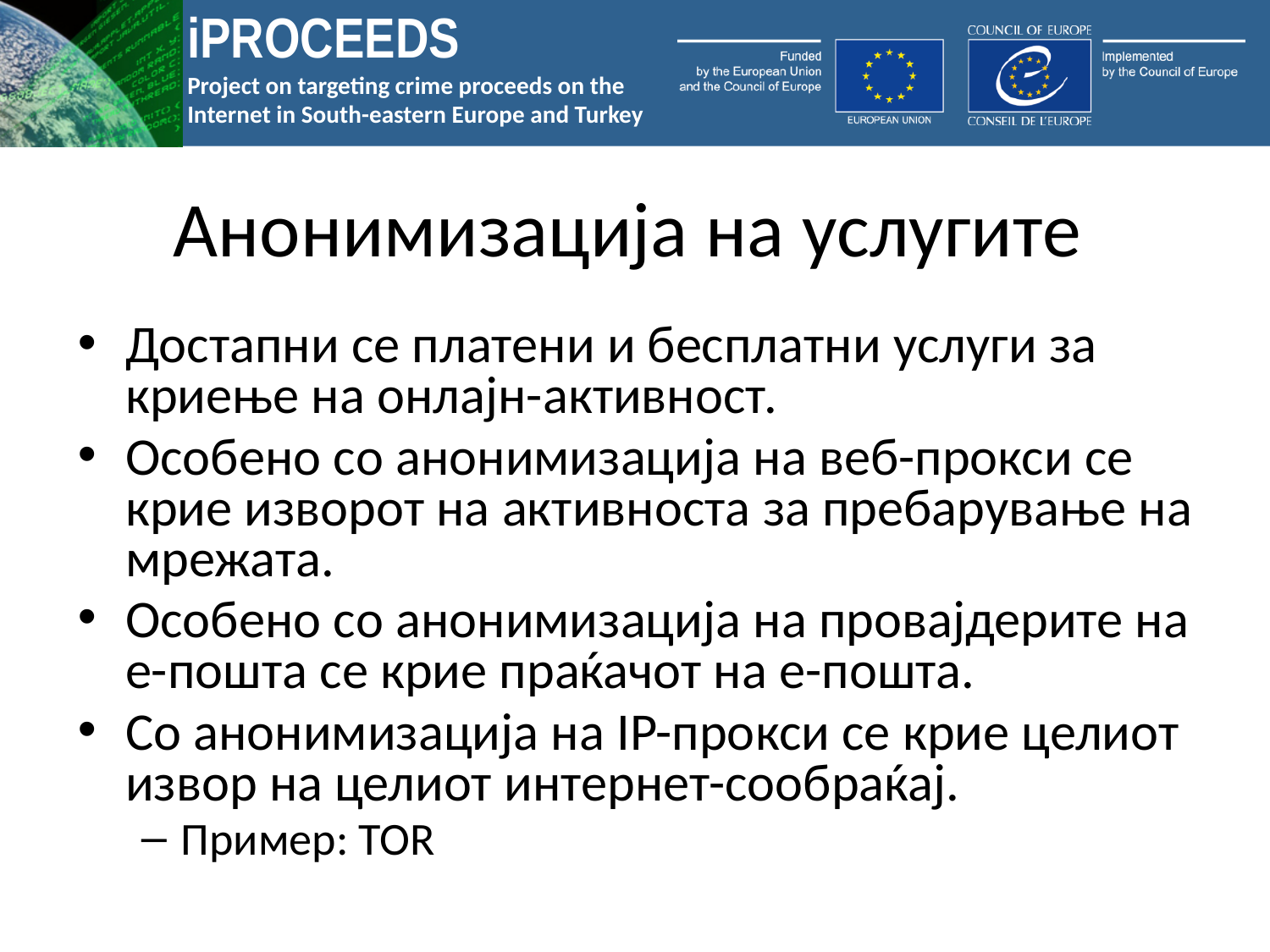

# Анонимизација на услугите
Достапни се платени и бесплатни услуги за криење на онлајн-активност.
Особено со анонимизација на веб-прокси се крие изворот на активноста за пребарување на мрежата.
Особено со анонимизација на провајдерите на е-пошта се крие праќачот на е-пошта.
Со анонимизација на IP-прокси се крие целиот извор на целиот интернет-сообраќај.
Пример: TOR